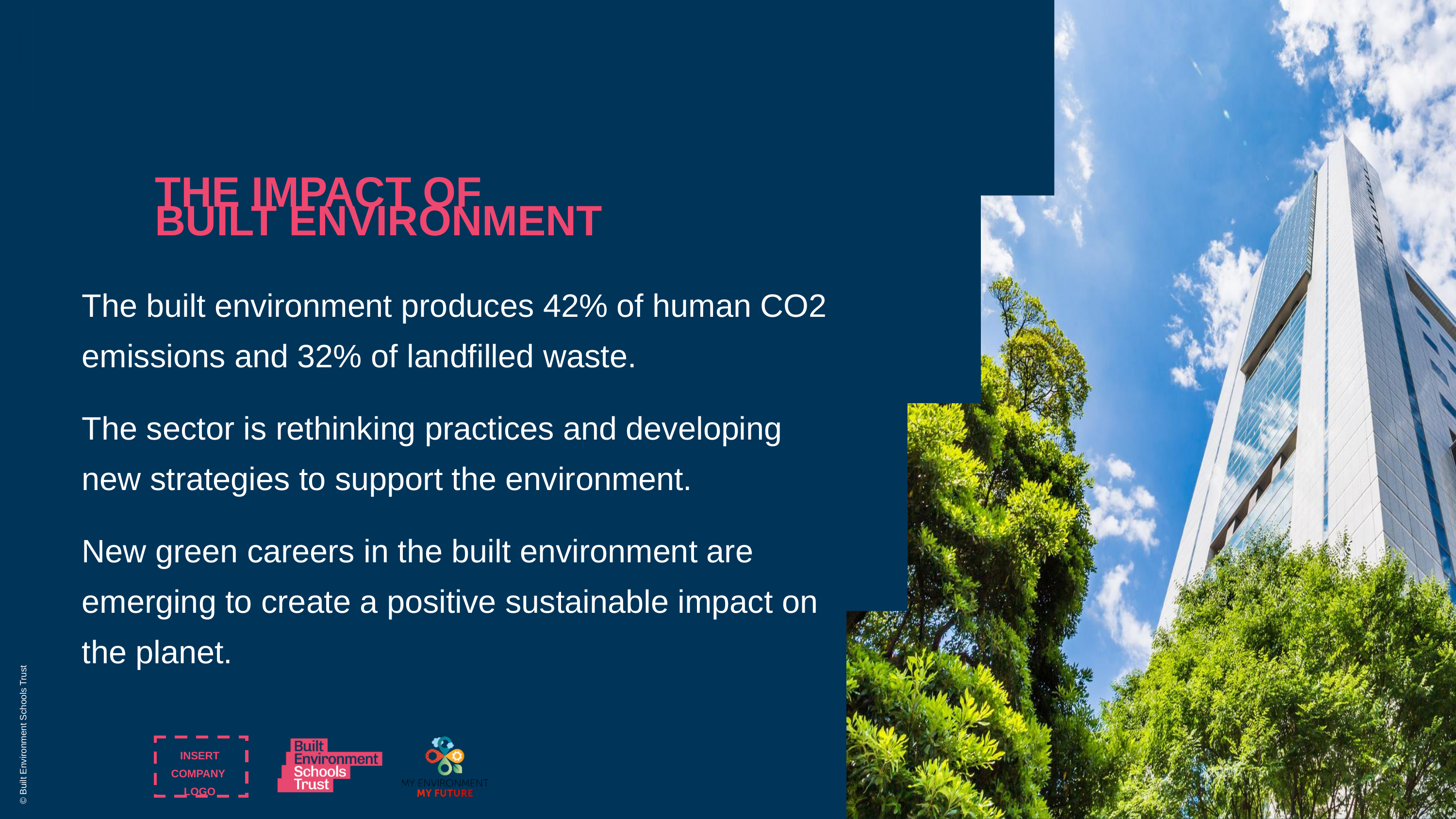

THE IMPACT OF
BUILT ENVIRONMENT
The built environment produces 42% of human CO2 emissions and 32% of landfilled waste.

The sector is rethinking practices and developing new strategies to support the environment.

New green careers in the built environment are emerging to create a positive sustainable impact on the planet.
© Built Environment Schools Trust

INSERT COMPANY
LOGO